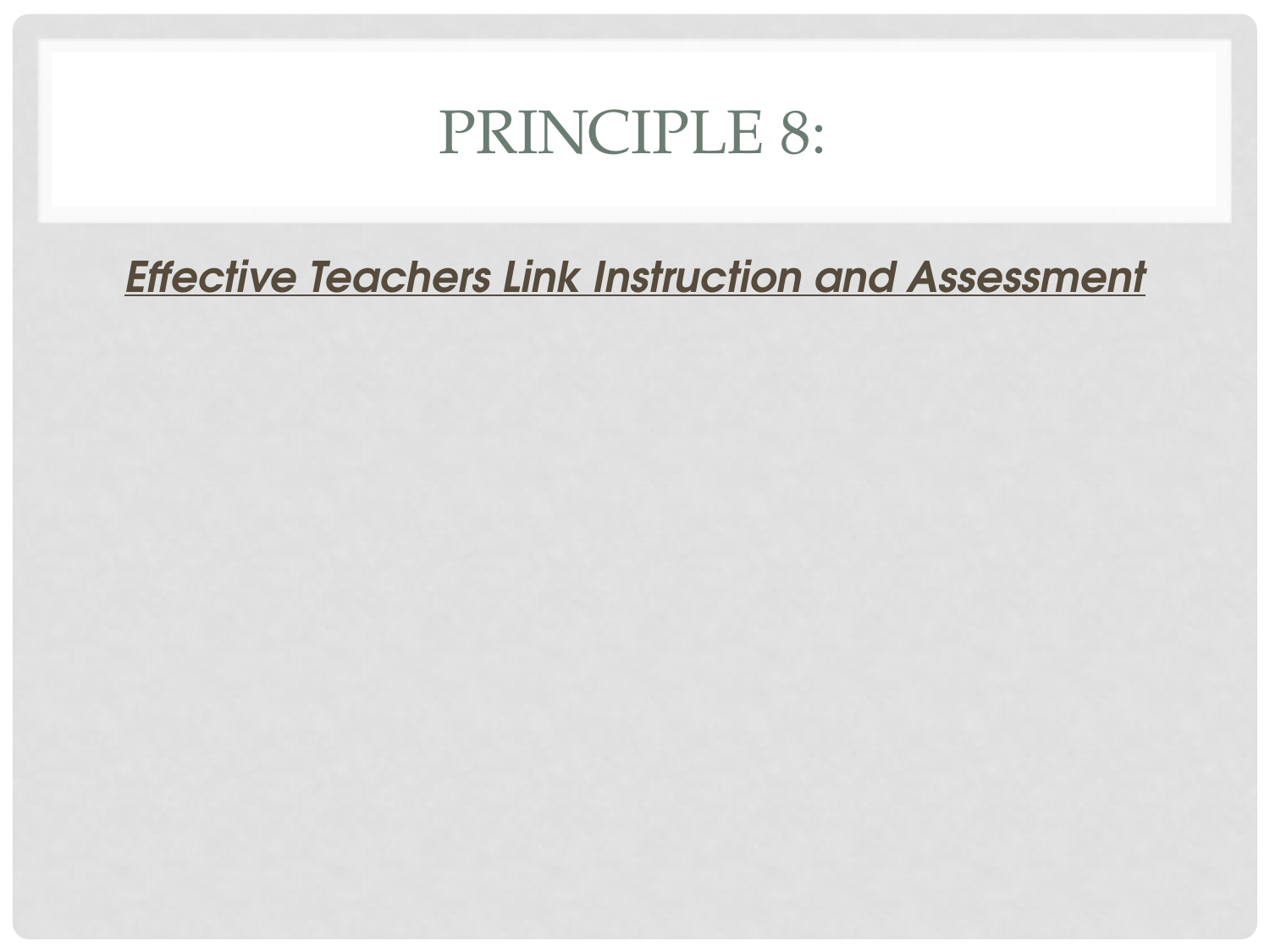

# Principle 8:
Effective Teachers Link Instruction and Assessment